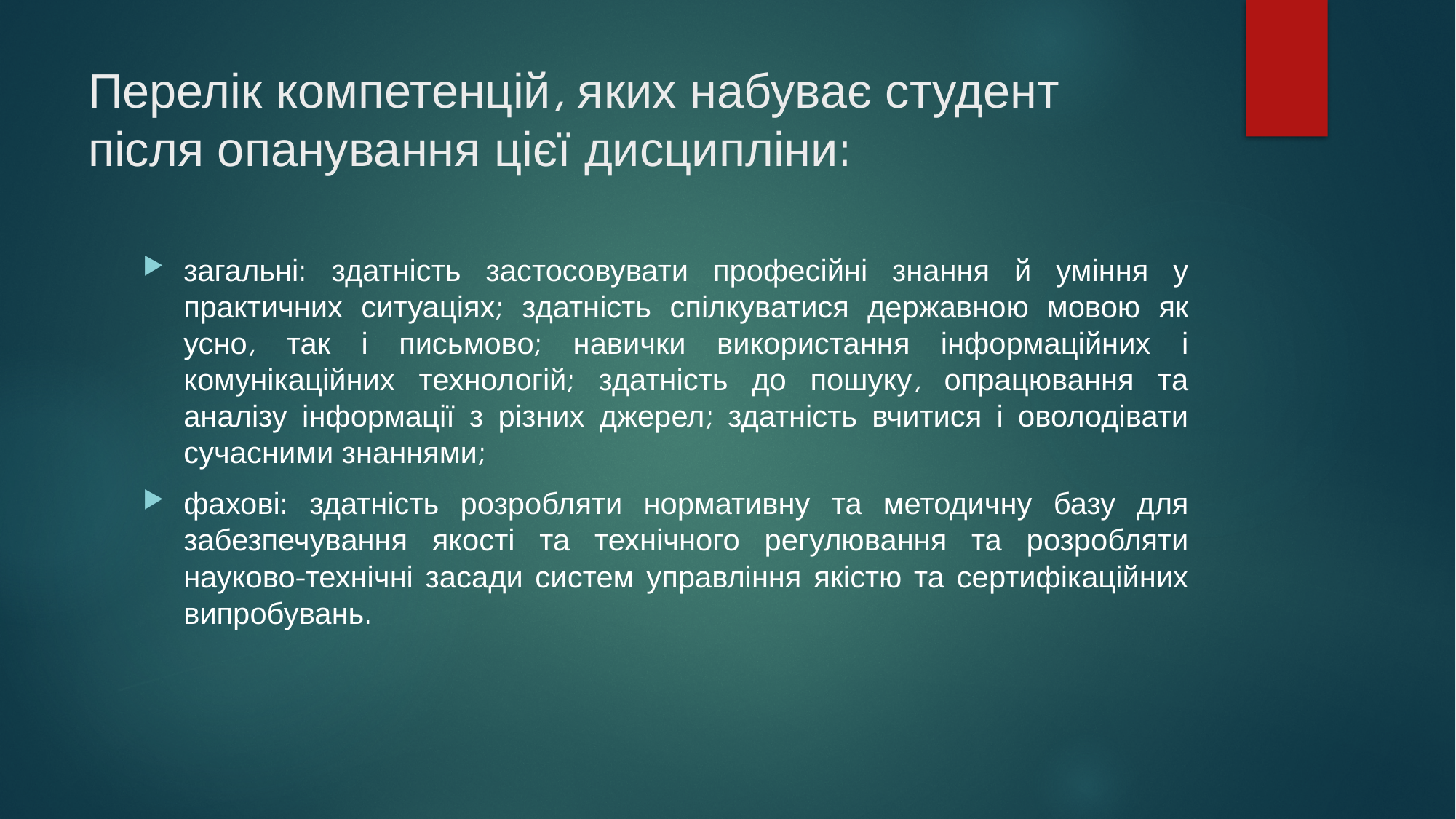

# Перелік компетенцій, яких набуває студент після опанування цієї дисципліни:
загальні: здатність застосовувати професійні знання й уміння у практичних ситуаціях; здатність спілкуватися державною мовою як усно, так і письмово; навички використання інформаційних і комунікаційних технологій; здатність до пошуку, опрацювання та аналізу інформації з різних джерел; здатність вчитися і оволодівати сучасними знаннями;
фахові: здатність розробляти нормативну та методичну базу для забезпечування якості та технічного регулювання та розробляти науково-технічні засади систем управління якістю та сертифікаційних випробувань.